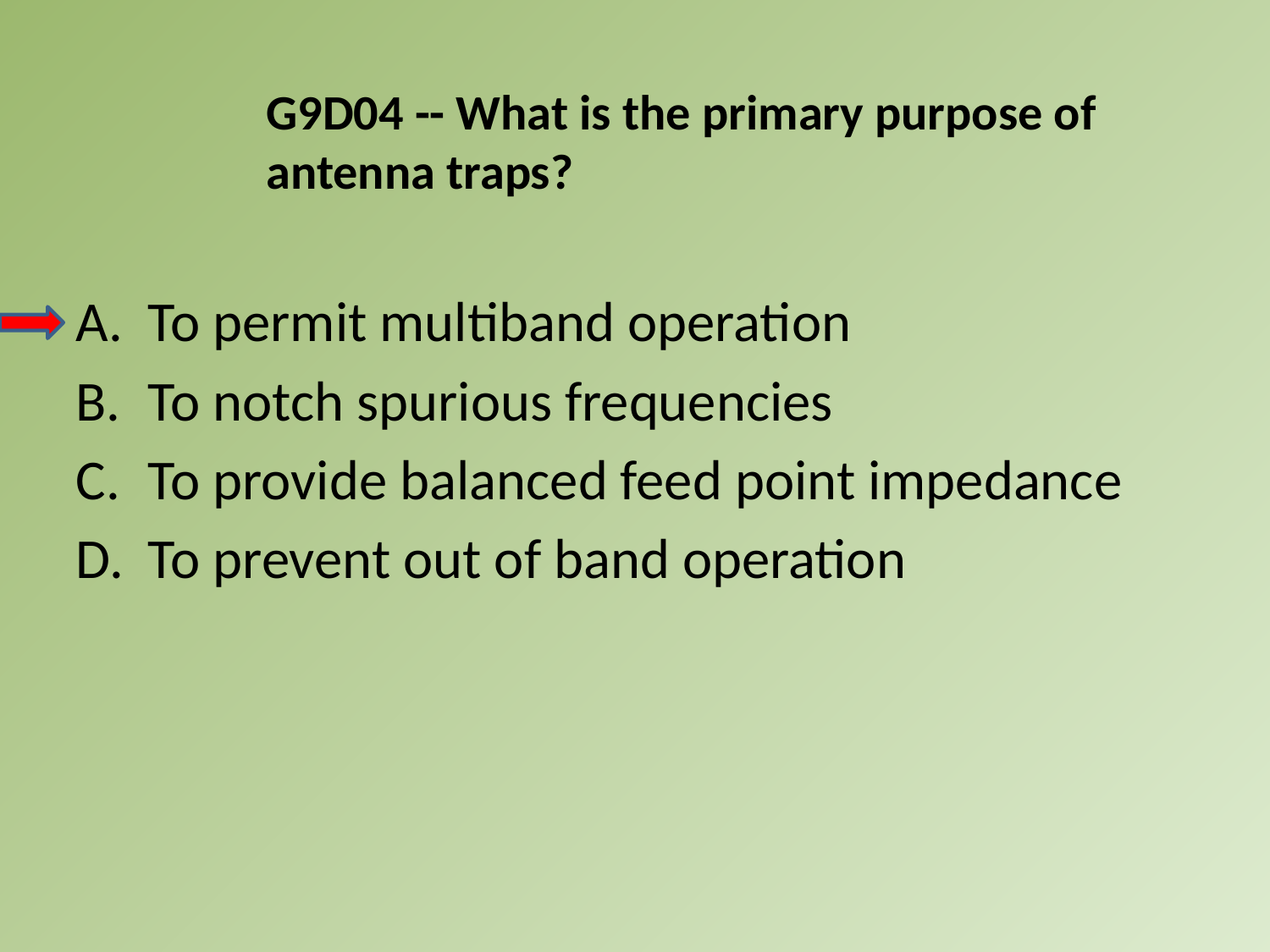

G9D04 -- What is the primary purpose of antenna traps?
A.	To permit multiband operation
B.	To notch spurious frequencies
C.	To provide balanced feed point impedance
D.	To prevent out of band operation